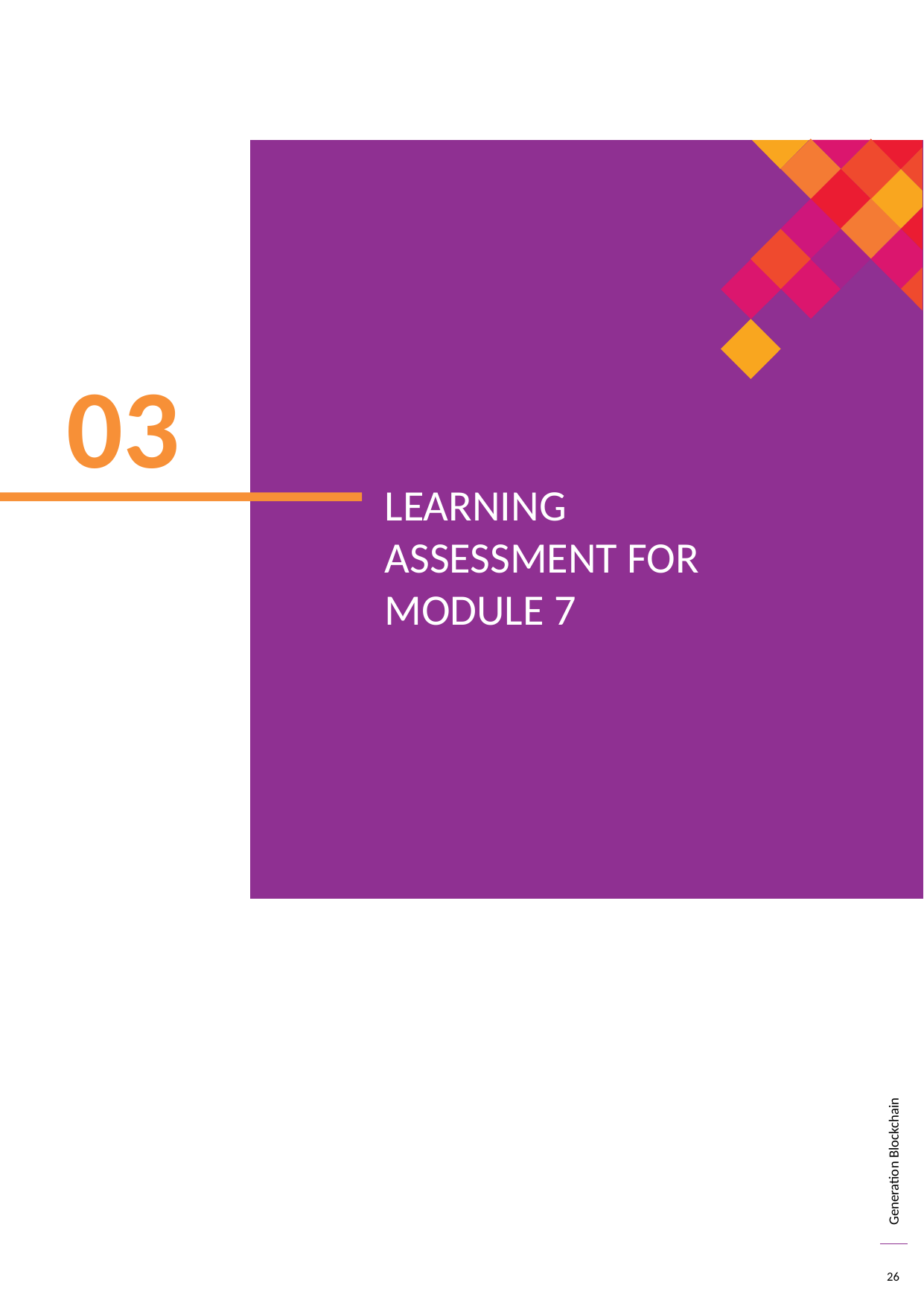

03
LEARNING ASSESSMENT FOR MODULE 7
26